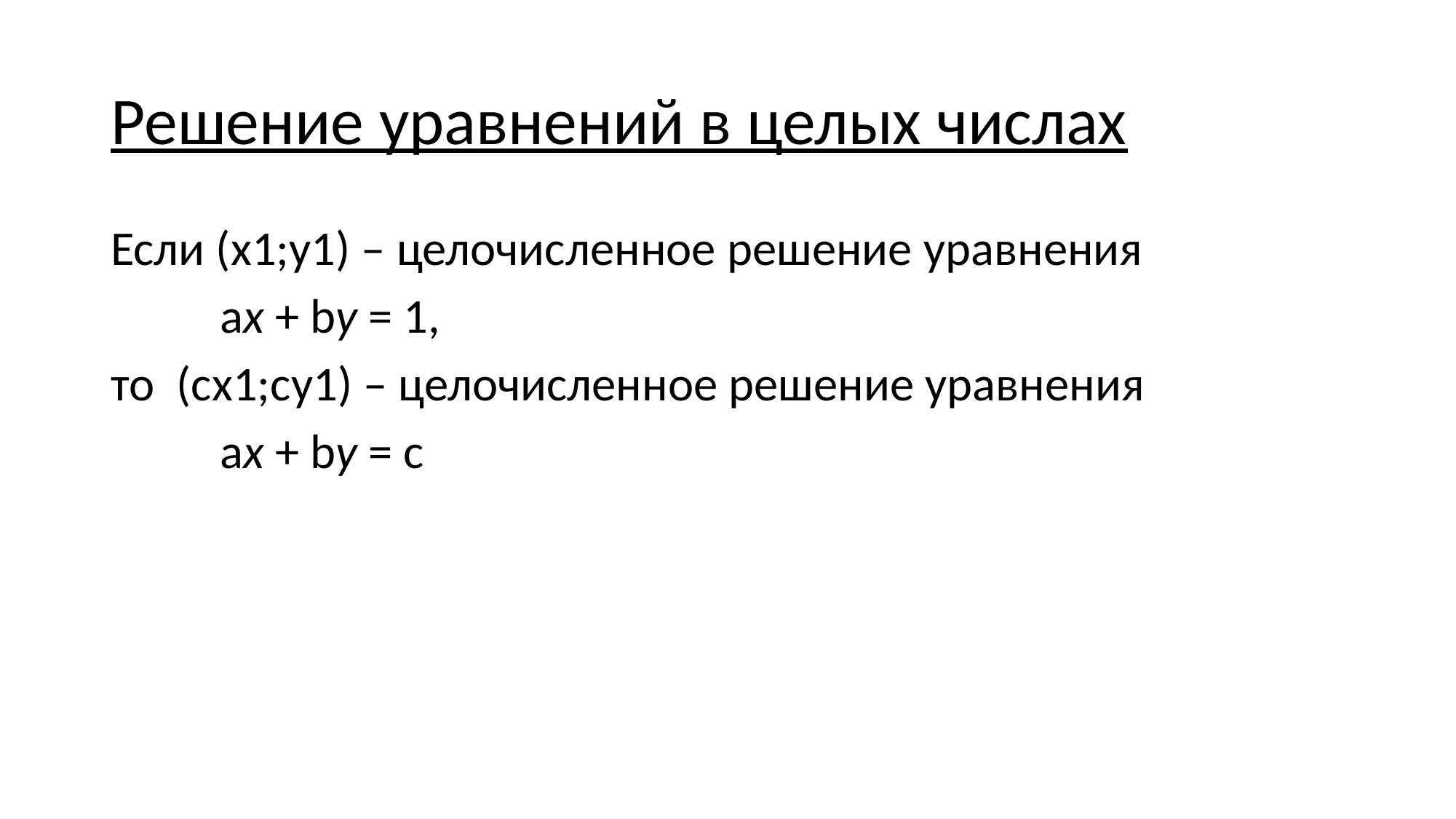

# Решение уравнений в целых числах
Если (x1;y1) – целочисленное решение уравнения
          ax + by = 1,
то  (сx1;cy1) – целочисленное решение уравнения
 	ax + by = c